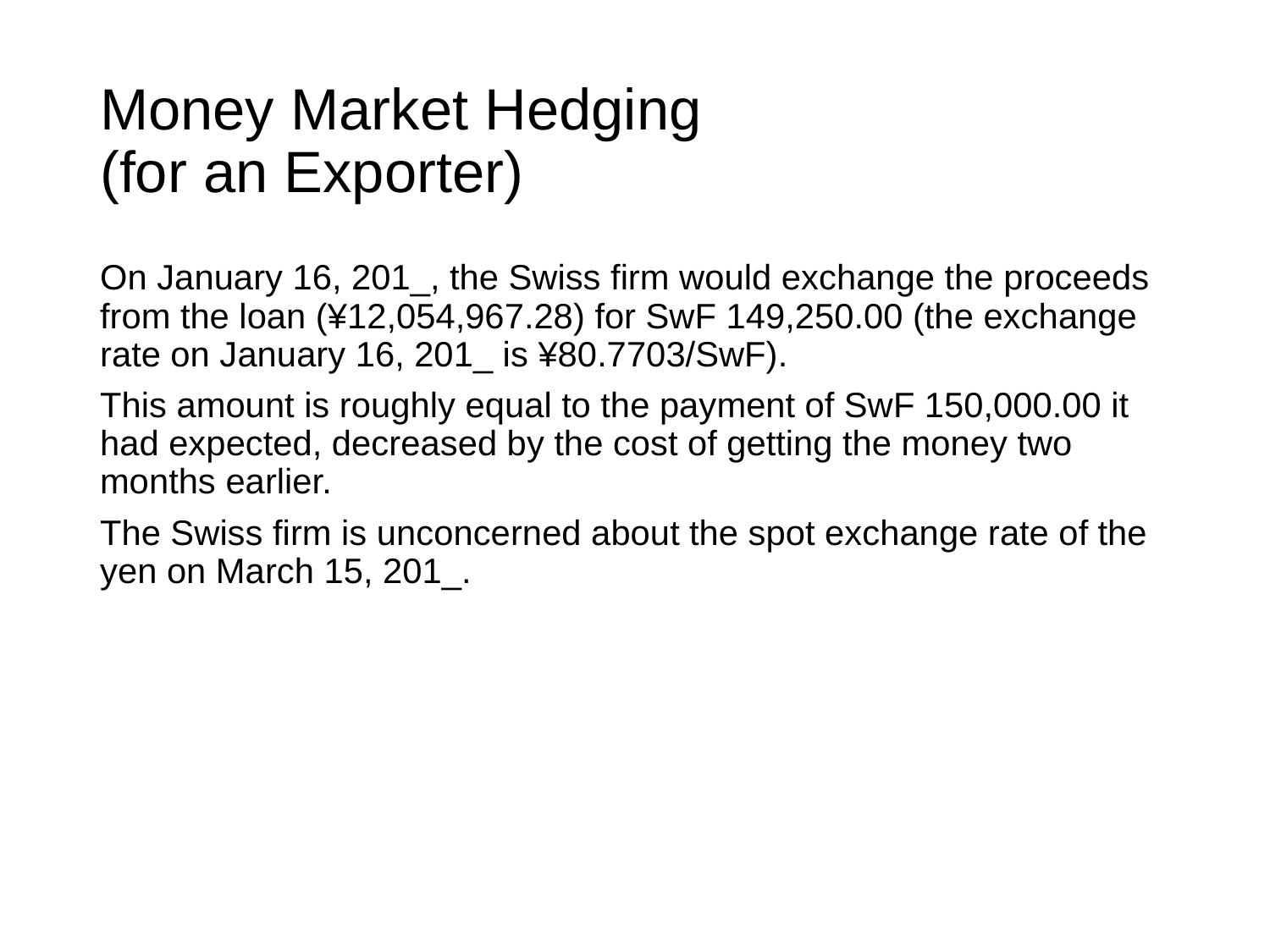

# Money Market Hedging (for an Exporter)
On January 16, 201_, the Swiss firm would exchange the proceeds from the loan (¥12,054,967.28) for SwF 149,250.00 (the exchange rate on January 16, 201_ is ¥80.7703/SwF).
This amount is roughly equal to the payment of SwF 150,000.00 it had expected, decreased by the cost of getting the money two months earlier.
The Swiss firm is unconcerned about the spot exchange rate of the yen on March 15, 201_.